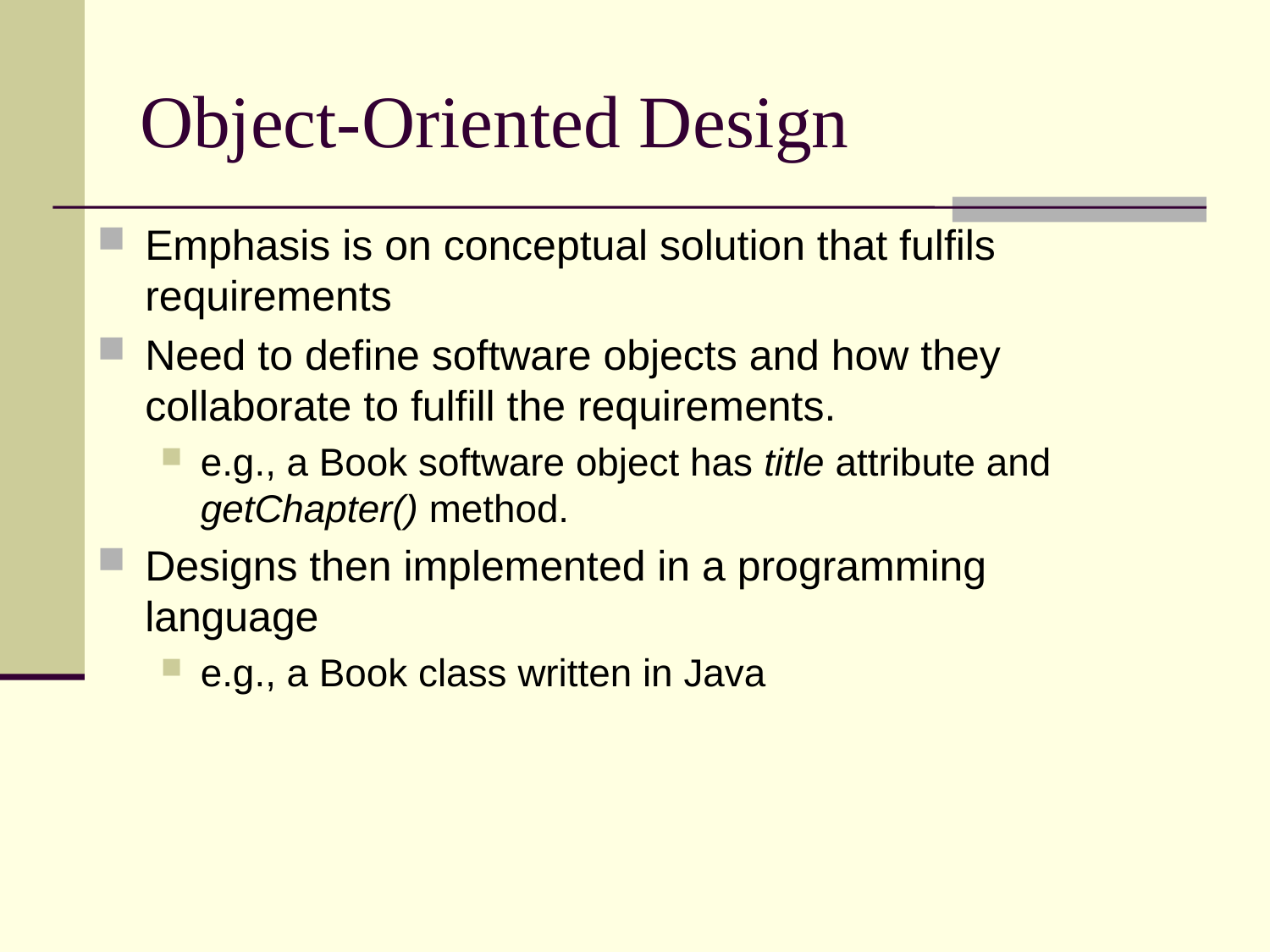

# Object-Oriented Design
Emphasis is on conceptual solution that fulfils requirements
Need to define software objects and how they collaborate to fulfill the requirements.
e.g., a Book software object has title attribute and getChapter() method.
Designs then implemented in a programming language
e.g., a Book class written in Java